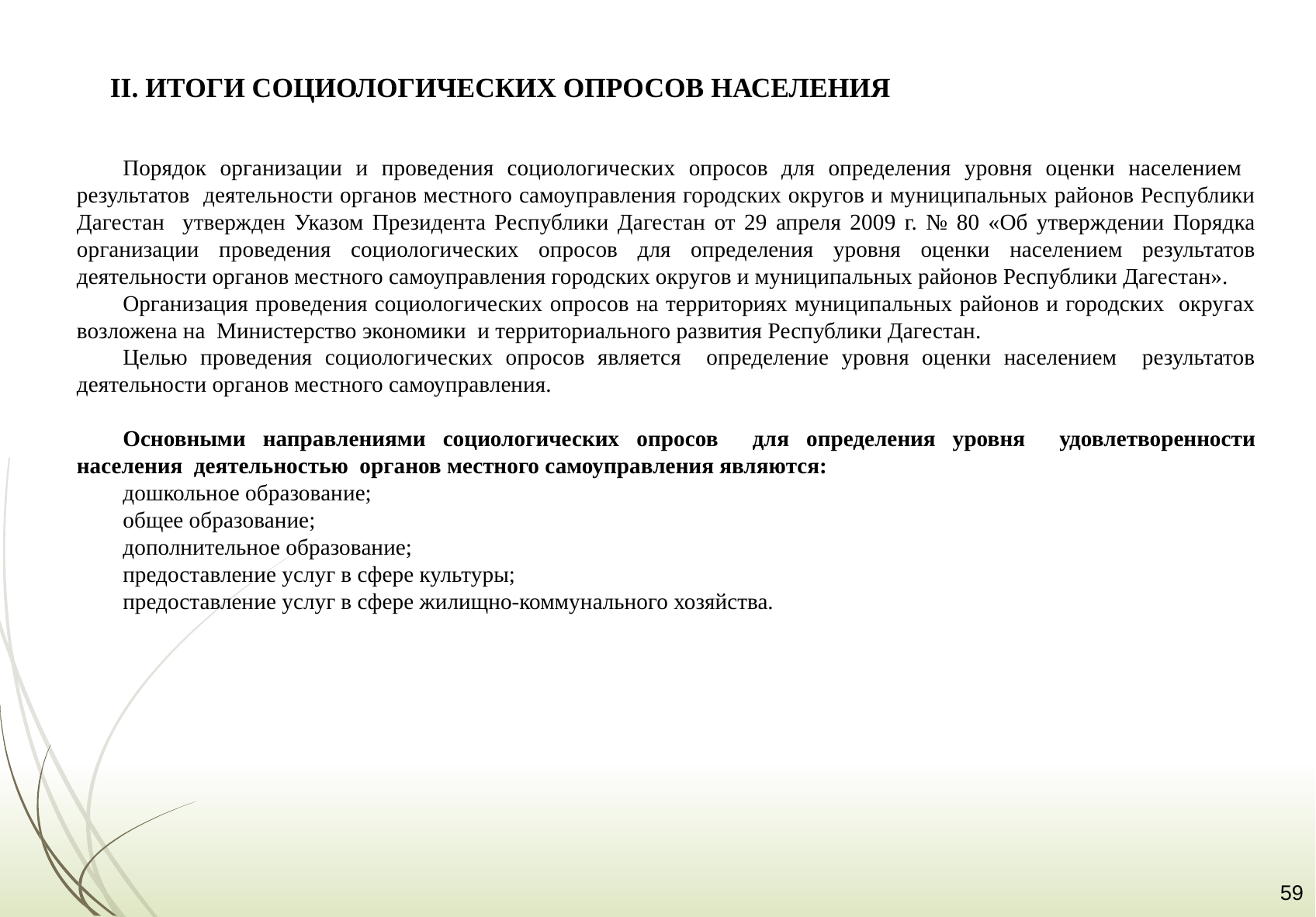

II. ИТОГИ СОЦИОЛОГИЧЕСКИХ ОПРОСОВ НАСЕЛЕНИЯ
Порядок организации и проведения социологических опросов для определения уровня оценки населением  результатов  деятельности органов местного самоуправления городских округов и муниципальных районов Республики Дагестан  утвержден Указом Президента Республики Дагестан от 29 апреля 2009 г. № 80 «Об утверждении Порядка организации проведения социологических опросов для определения уровня оценки населением результатов деятельности органов местного самоуправления городских округов и муниципальных районов Республики Дагестан».
Организация проведения социологических опросов на территориях муниципальных районов и городских  округах возложена на  Министерство экономики  и территориального развития Республики Дагестан.
Целью проведения социологических опросов является  определение уровня оценки населением  результатов деятельности органов местного самоуправления.

Основными направлениями социологических опросов  для определения уровня  удовлетворенности населения  деятельностью  органов местного самоуправления являются:
дошкольное образование;
общее образование;
дополнительное образование;
предоставление услуг в сфере культуры;
предоставление услуг в сфере жилищно-коммунального хозяйства.

59